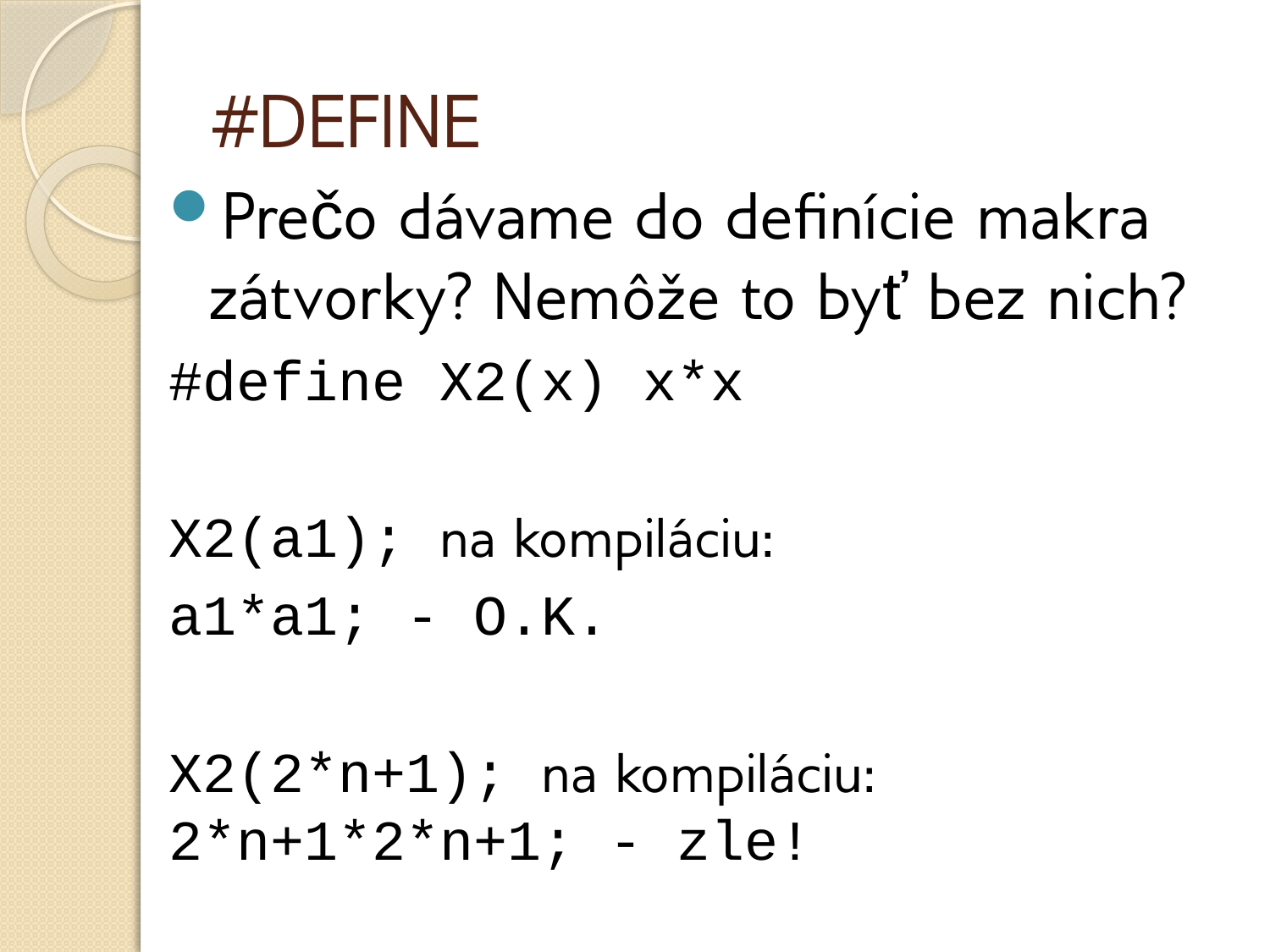

# #DEFINE
Prečo dávame do definície makra zátvorky? Nemôže to byť bez nich?
#define X2(x) x*x

X2(a1); na kompiláciu:
a1*a1; - O.K.

X2(2*n+1); na kompiláciu: 2*n+1*2*n+1; - zle!